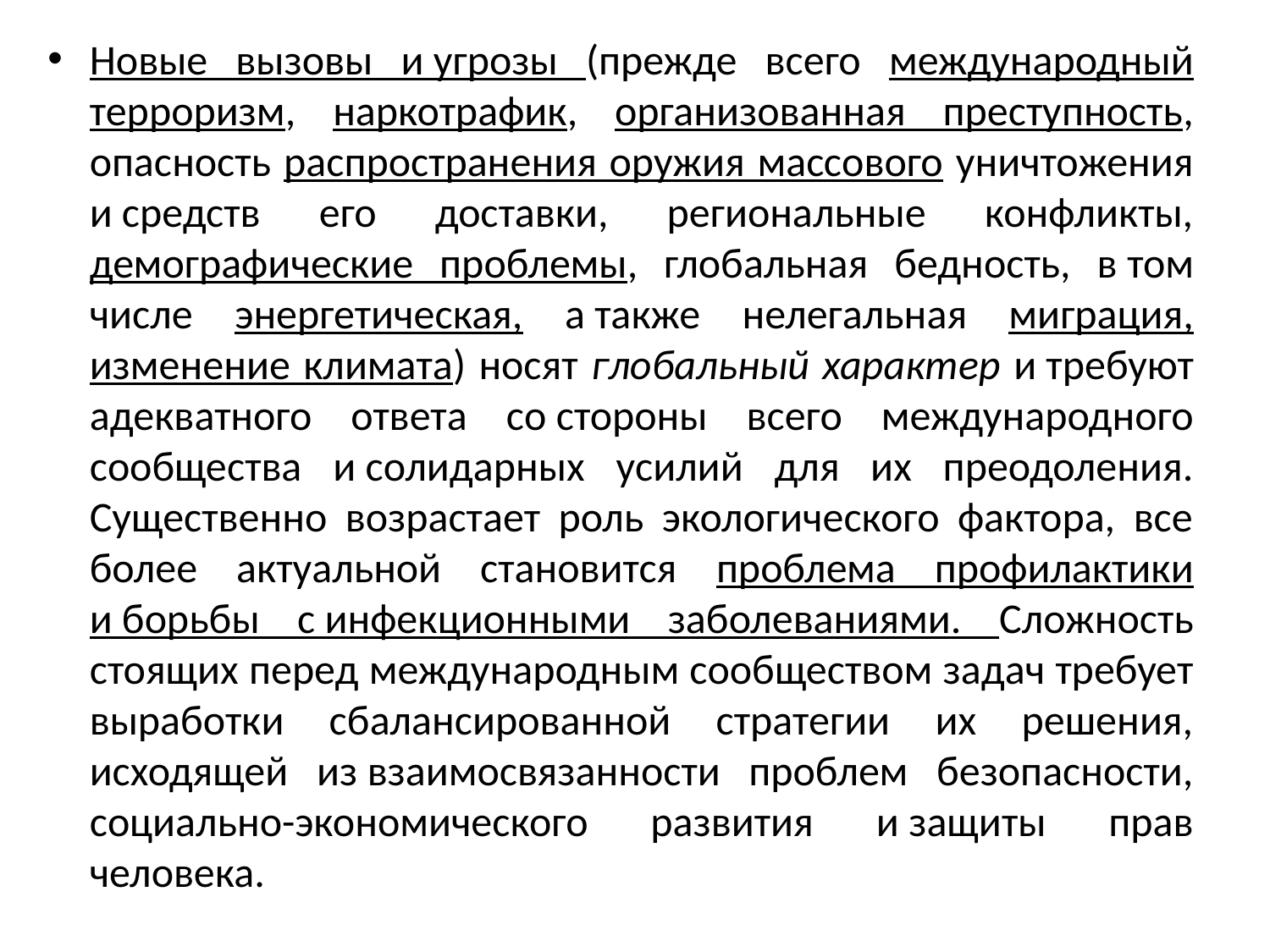

Новые вызовы и угрозы (прежде всего международный терроризм, наркотрафик, организованная преступность, опасность распространения оружия массового уничтожения и средств его доставки, региональные конфликты, демографические проблемы, глобальная бедность, в том числе энергетическая, а также нелегальная миграция, изменение климата) носят глобальный характер и требуют адекватного ответа со стороны всего международного сообщества и солидарных усилий для их преодоления. Существенно возрастает роль экологического фактора, все более актуальной становится проблема профилактики и борьбы с инфекционными заболеваниями. Сложность стоящих перед международным сообществом задач требует выработки сбалансированной стратегии их решения, исходящей из взаимосвязанности проблем безопасности, социально-экономического развития и защиты прав человека.